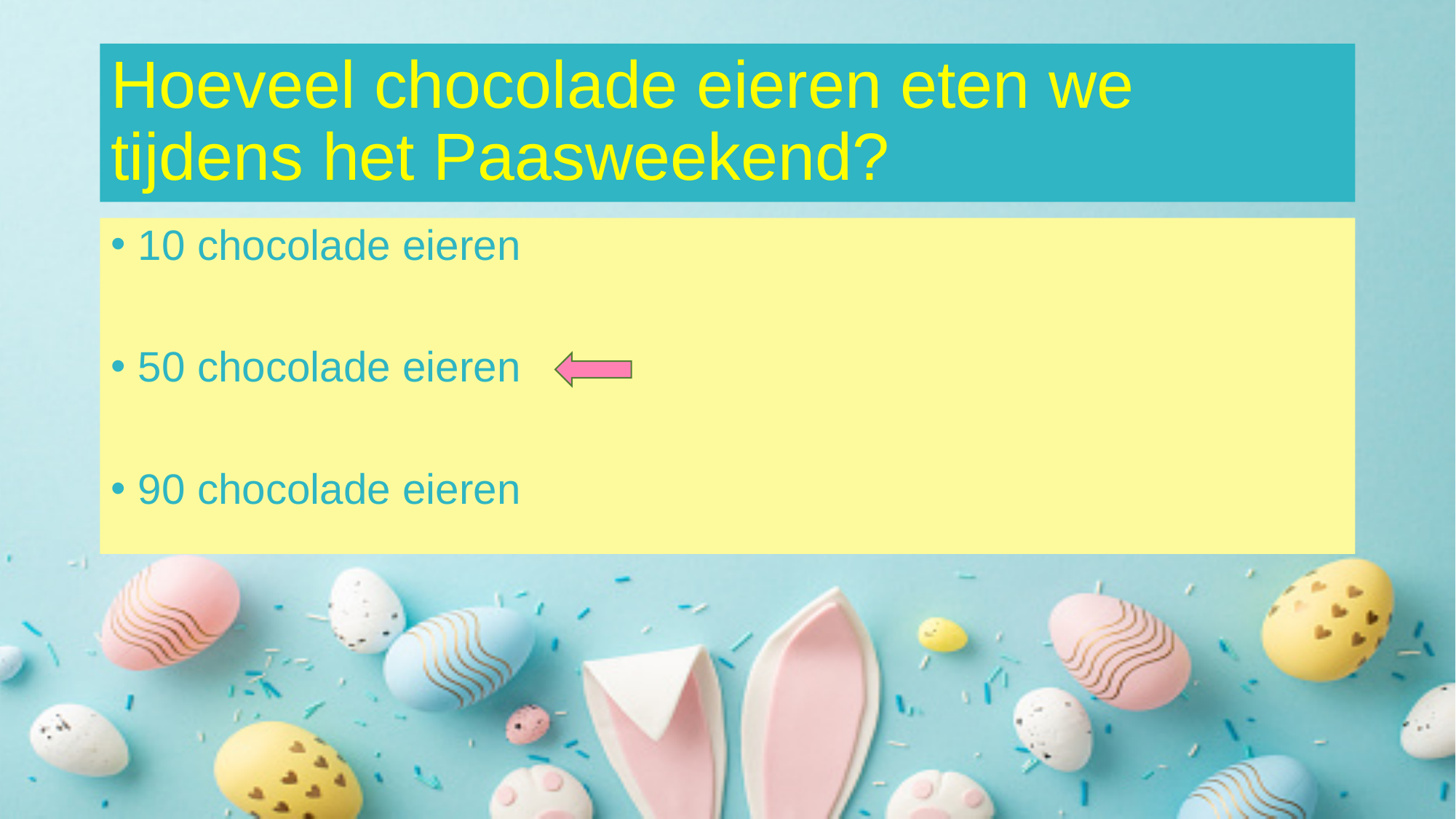

# Hoeveel chocolade eieren eten we tijdens het Paasweekend?
10 chocolade eieren

50 chocolade eieren

90 chocolade eieren